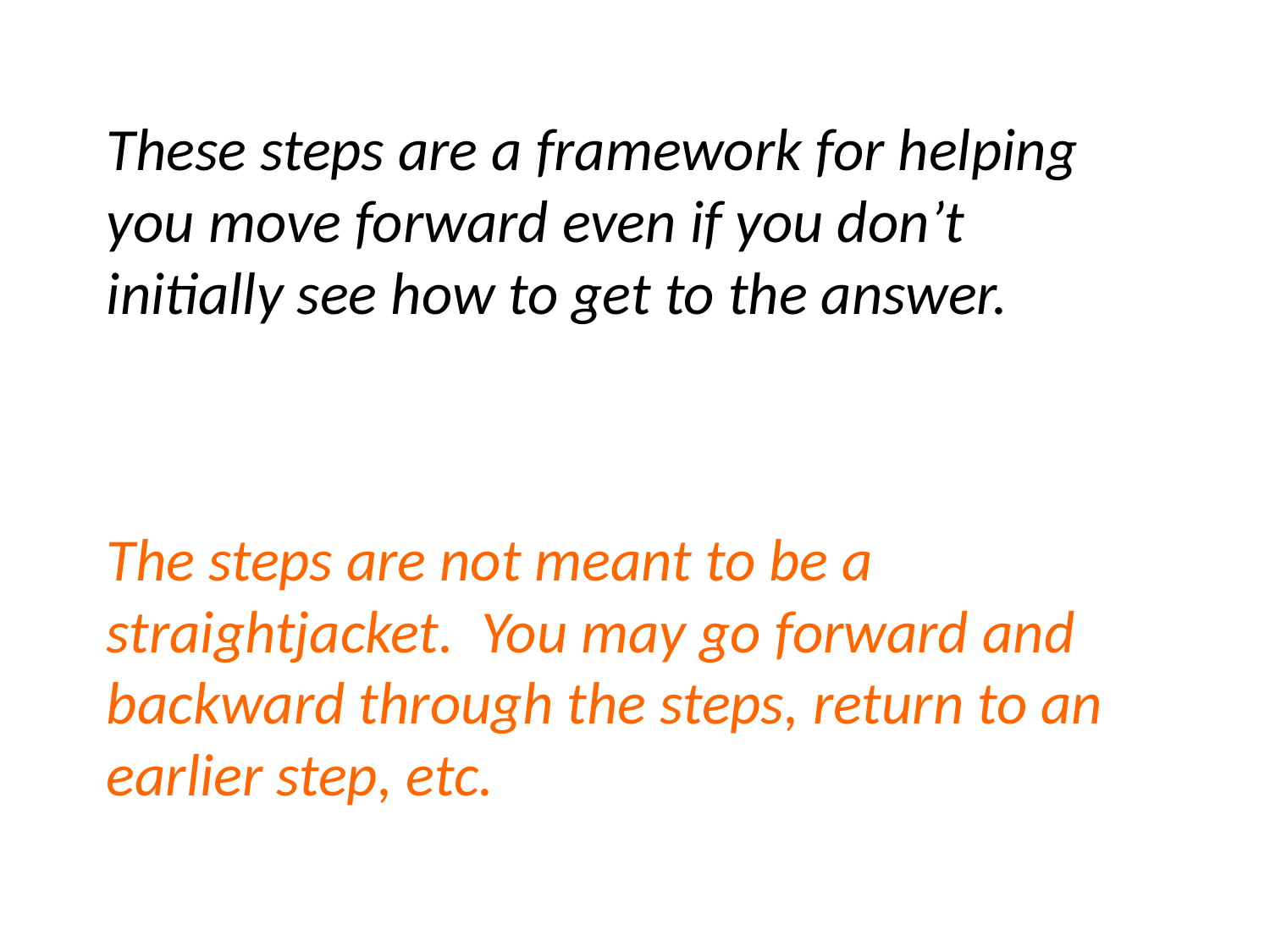

These steps are a framework for helping you move forward even if you don’t initially see how to get to the answer.
The steps are not meant to be a straightjacket.  You may go forward and backward through the steps, return to an earlier step, etc.